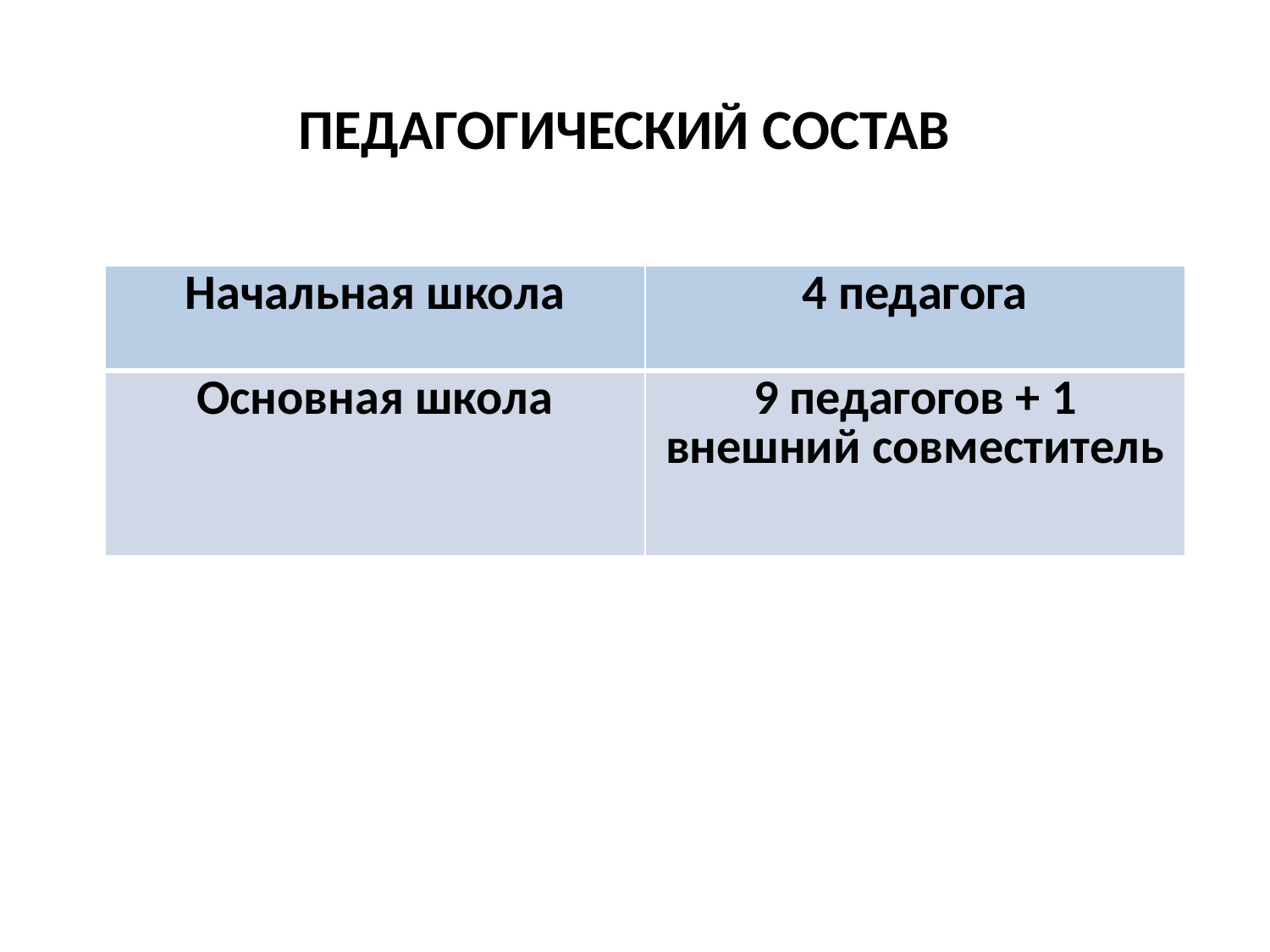

# Педагогический состав
| Начальная школа | 4 педагога |
| --- | --- |
| Основная школа | 9 педагогов + 1 внешний совместитель |